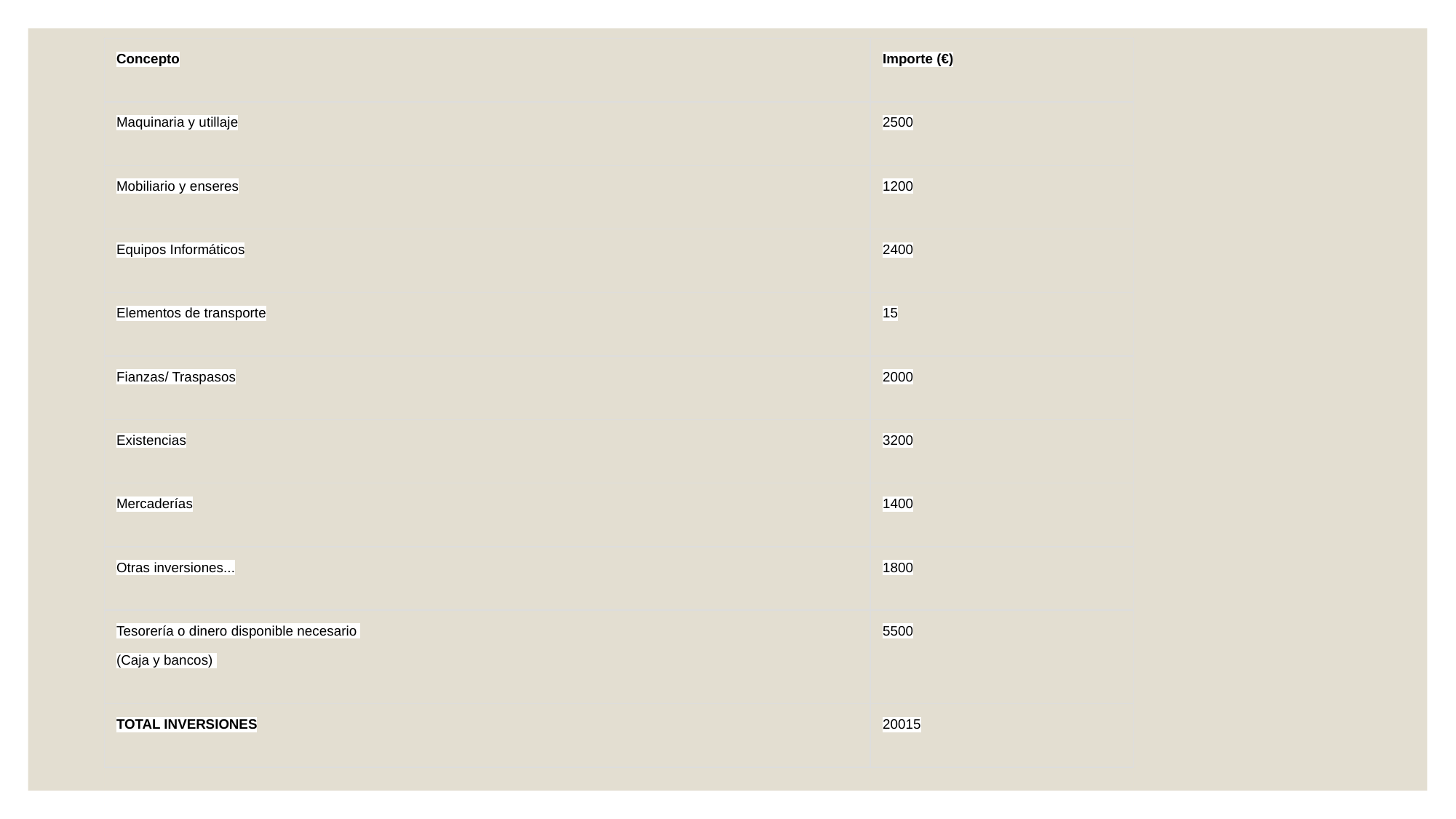

| Concepto | Importe (€) |
| --- | --- |
| Maquinaria y utillaje | 2500 |
| Mobiliario y enseres | 1200 |
| Equipos Informáticos | 2400 |
| Elementos de transporte | 15 |
| Fianzas/ Traspasos | 2000 |
| Existencias | 3200 |
| Mercaderías | 1400 |
| Otras inversiones... | 1800 |
| Tesorería o dinero disponible necesario (Caja y bancos) | 5500 |
| TOTAL INVERSIONES | 20015 |